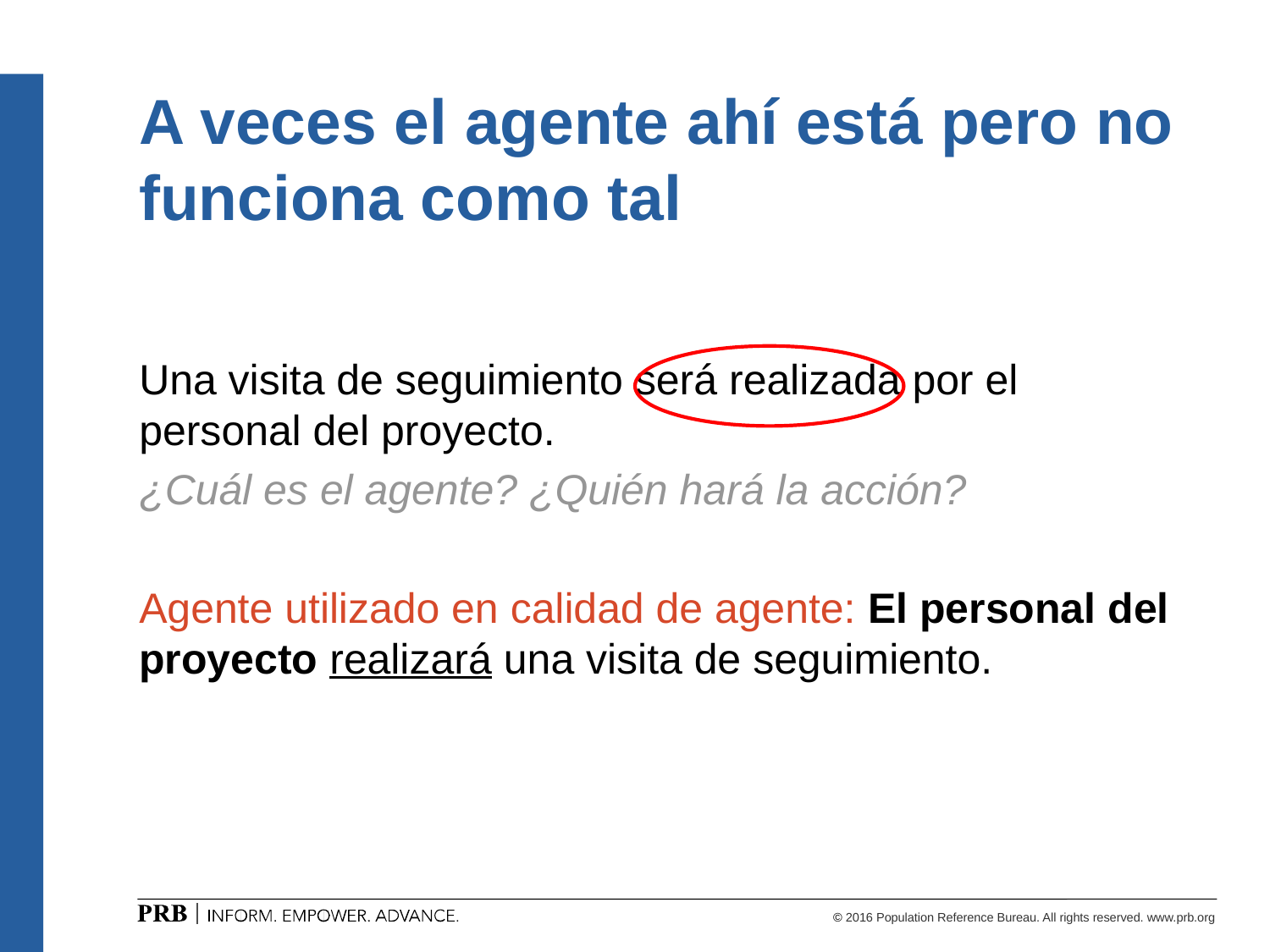

# A veces el agente ahí está pero no funciona como tal
Una visita de seguimiento será realizada por el personal del proyecto.
¿Cuál es el agente? ¿Quién hará la acción?

Agente utilizado en calidad de agente: El personal del proyecto realizará una visita de seguimiento.